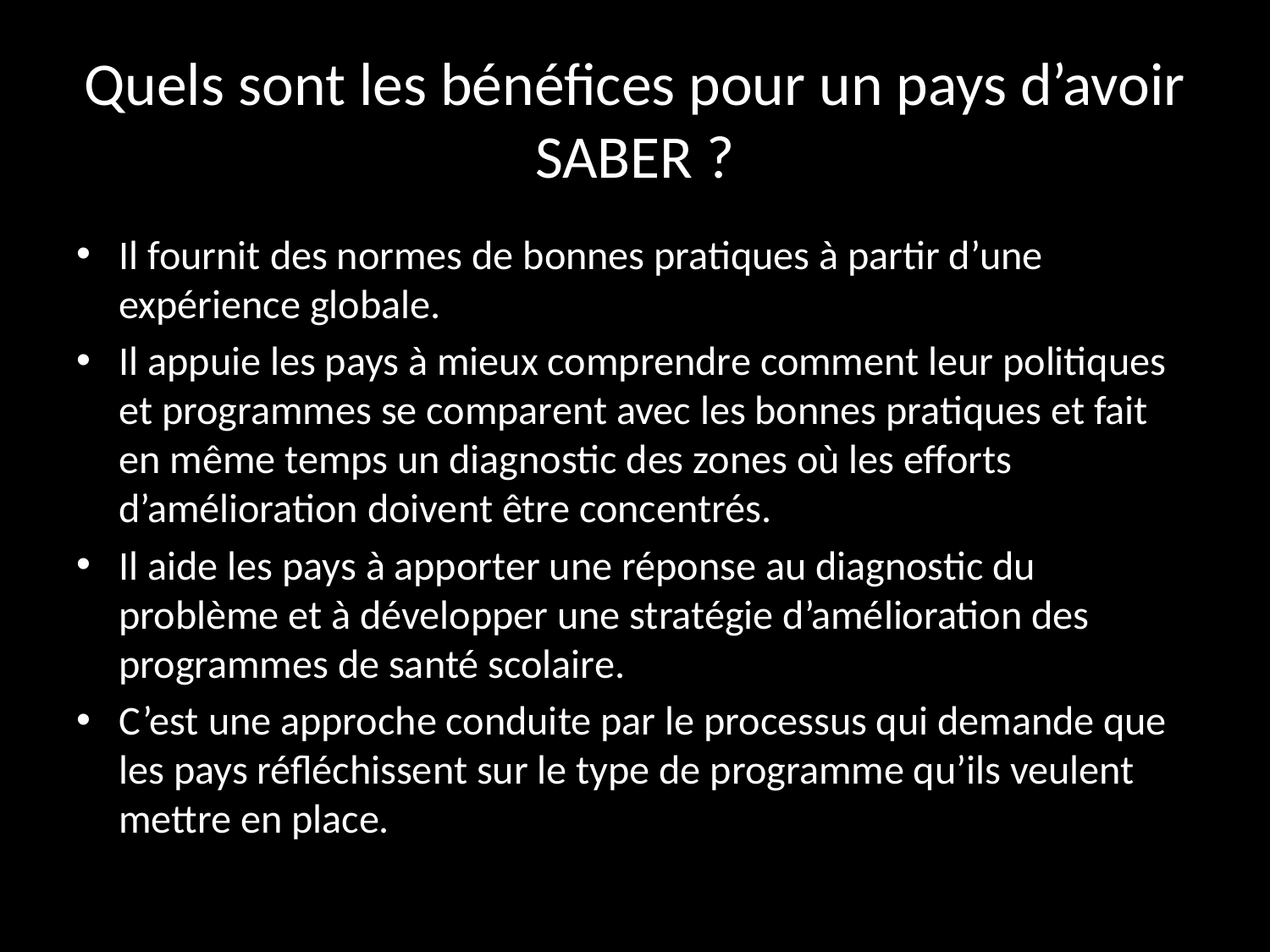

# Quels sont les bénéfices pour un pays d’avoir SABER ?
Il fournit des normes de bonnes pratiques à partir d’une expérience globale.
Il appuie les pays à mieux comprendre comment leur politiques et programmes se comparent avec les bonnes pratiques et fait en même temps un diagnostic des zones où les efforts d’amélioration doivent être concentrés.
Il aide les pays à apporter une réponse au diagnostic du problème et à développer une stratégie d’amélioration des programmes de santé scolaire.
C’est une approche conduite par le processus qui demande que les pays réfléchissent sur le type de programme qu’ils veulent mettre en place.